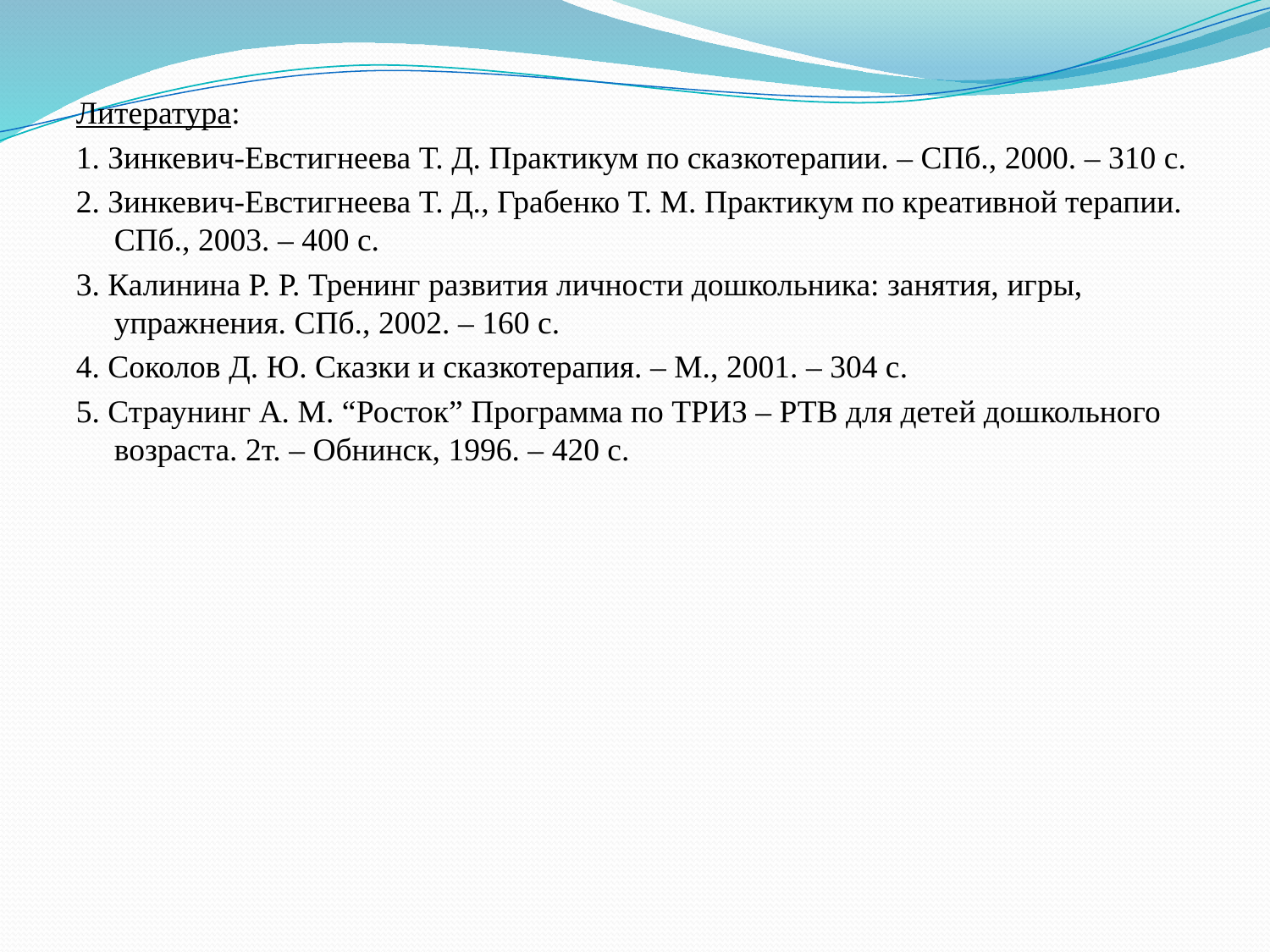

Литература:
1. Зинкевич-Евстигнеева Т. Д. Практикум по сказкотерапии. – СПб., 2000. – 310 с.
2. Зинкевич-Евстигнеева Т. Д., Грабенко Т. М. Практикум по креативной терапии. СПб., 2003. – 400 с.
3. Калинина Р. Р. Тренинг развития личности дошкольника: занятия, игры, упражнения. СПб., 2002. – 160 с.
4. Соколов Д. Ю. Сказки и сказкотерапия. – М., 2001. – 304 с.
5. Страунинг А. М. “Росток” Программа по ТРИЗ – РТВ для детей дошкольного возраста. 2т. – Обнинск, 1996. – 420 с.